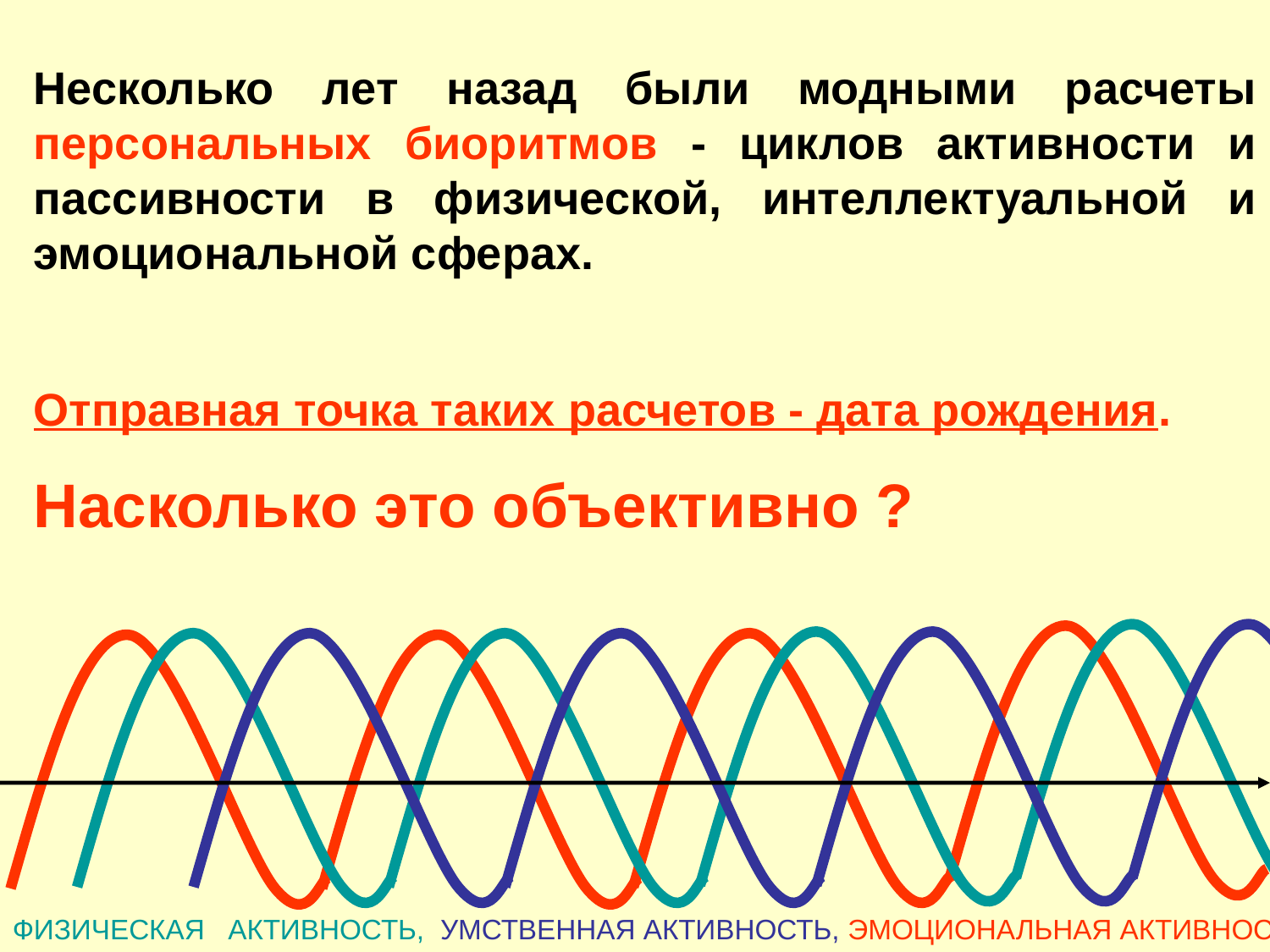

Несколько лет назад были модными расчеты персональных биоритмов - циклов активности и пассивности в физической, интеллектуальной и эмоциональной сферах.

Отправная точка таких расчетов - дата рождения.
Насколько это объективно ?

ФИЗИЧЕСКАЯ   АКТИВНОСТЬ,  УМСТВЕННАЯ АКТИВНОСТЬ, ЭМОЦИОНАЛЬНАЯ АКТИВНОСТЬ